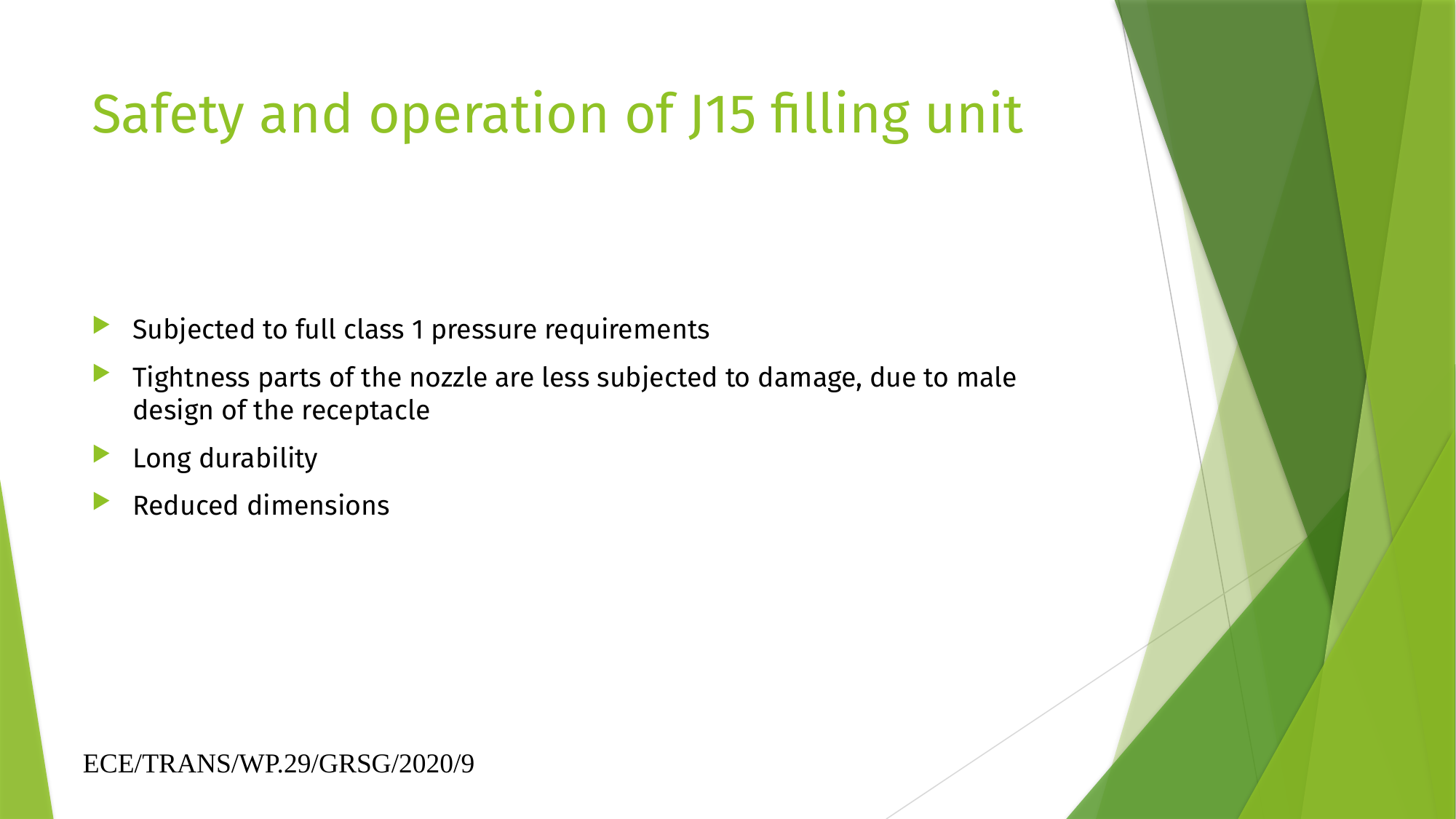

# Safety and operation of J15 filling unit

Subjected to full class 1 pressure requirements
Tightness parts of the nozzle are less subjected to damage, due to male design of the receptacle
Long durability
Reduced dimensions

 ECE/TRANS/WP.29/GRSG/2020/9